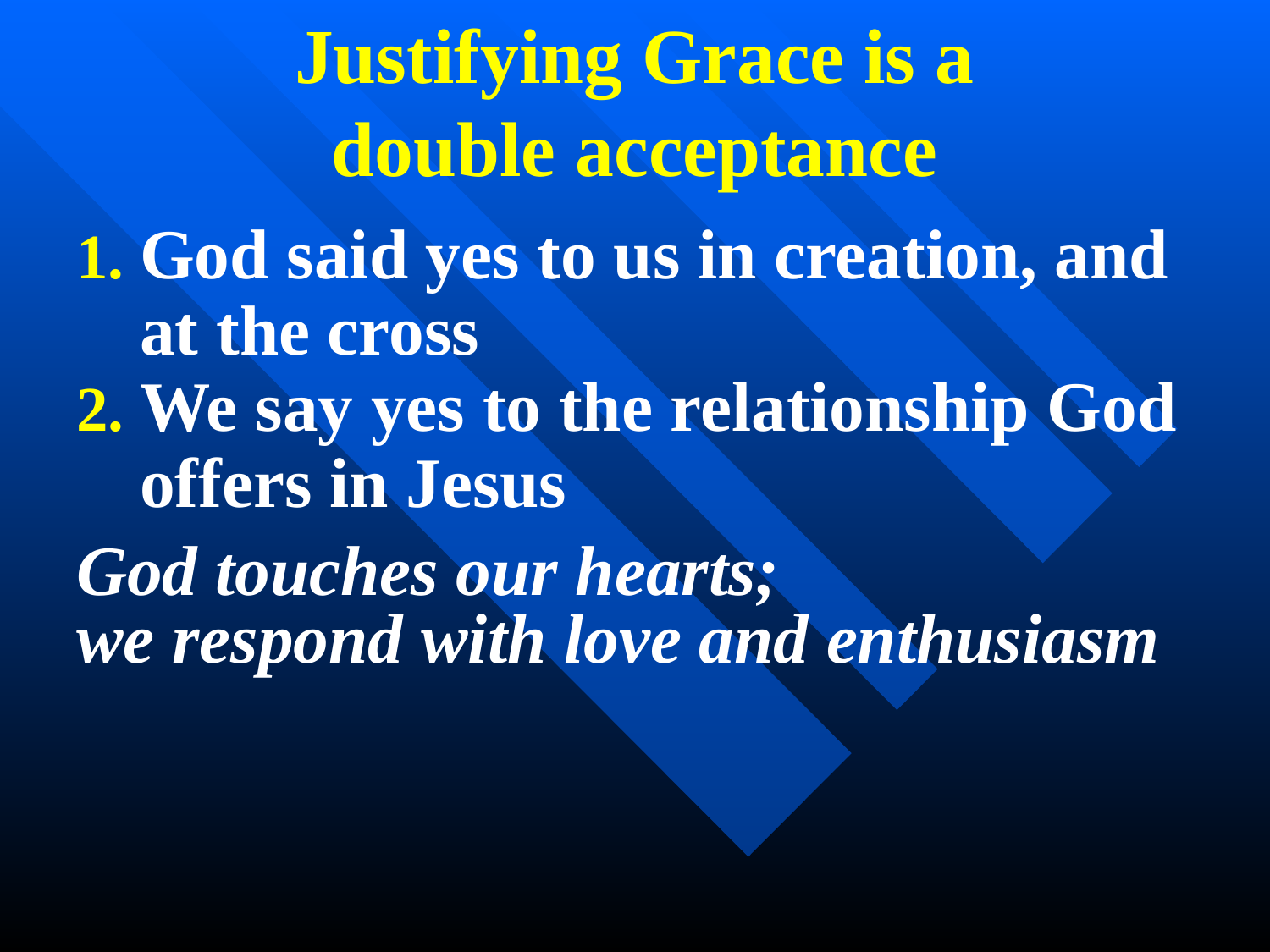

Justifying Grace is a
double acceptance
God said yes to us in creation, and at the cross
We say yes to the relationship God offers in Jesus

God touches our hearts;
we respond with love and enthusiasm